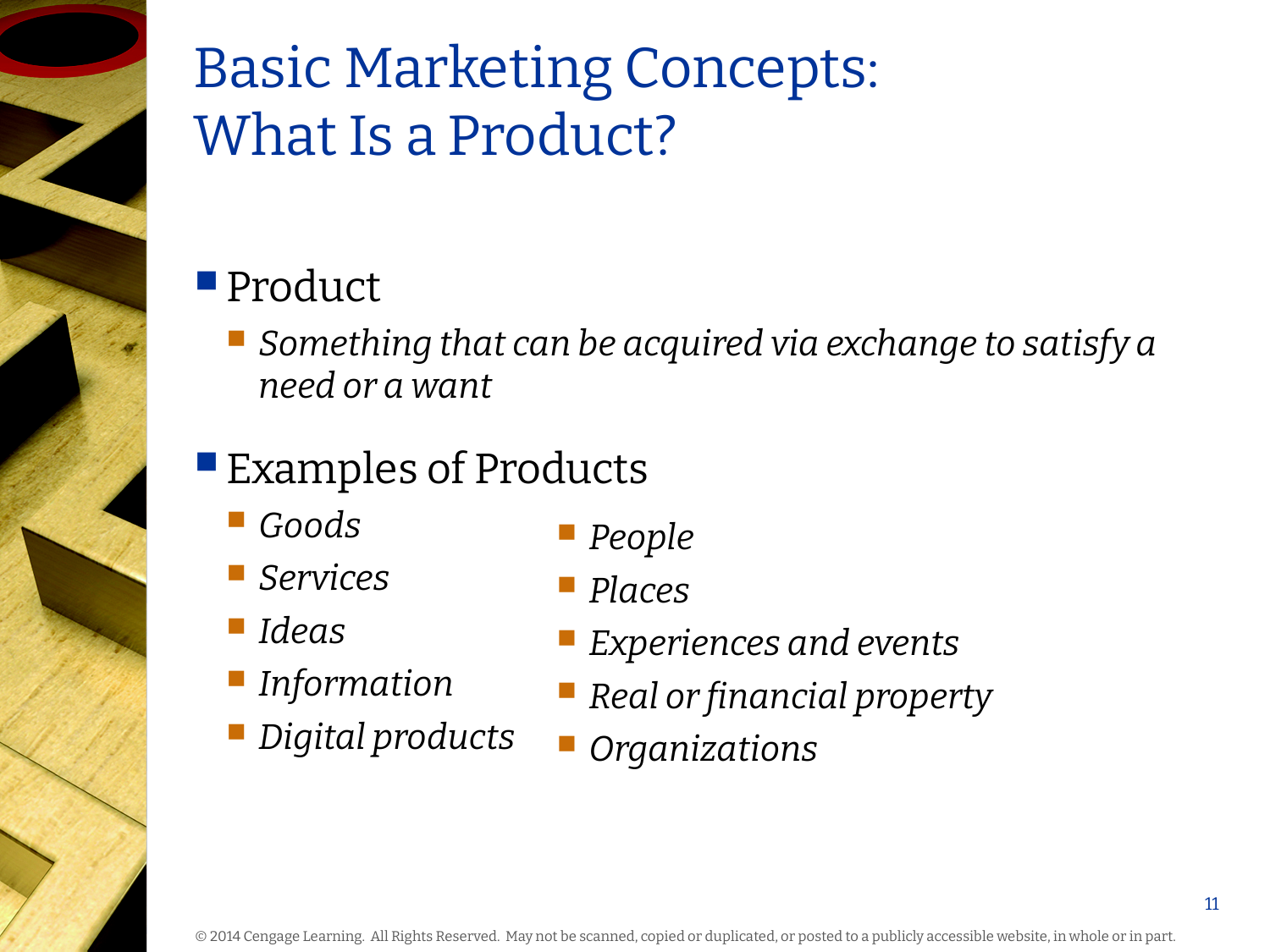

# Basic Marketing Concepts: What Is a Product?

Product
Something that can be acquired via exchange to satisfy a need or a want
Examples of Products
Goods
Services
Ideas
Information
Digital products
People
Places
Experiences and events
Real or financial property
Organizations
11